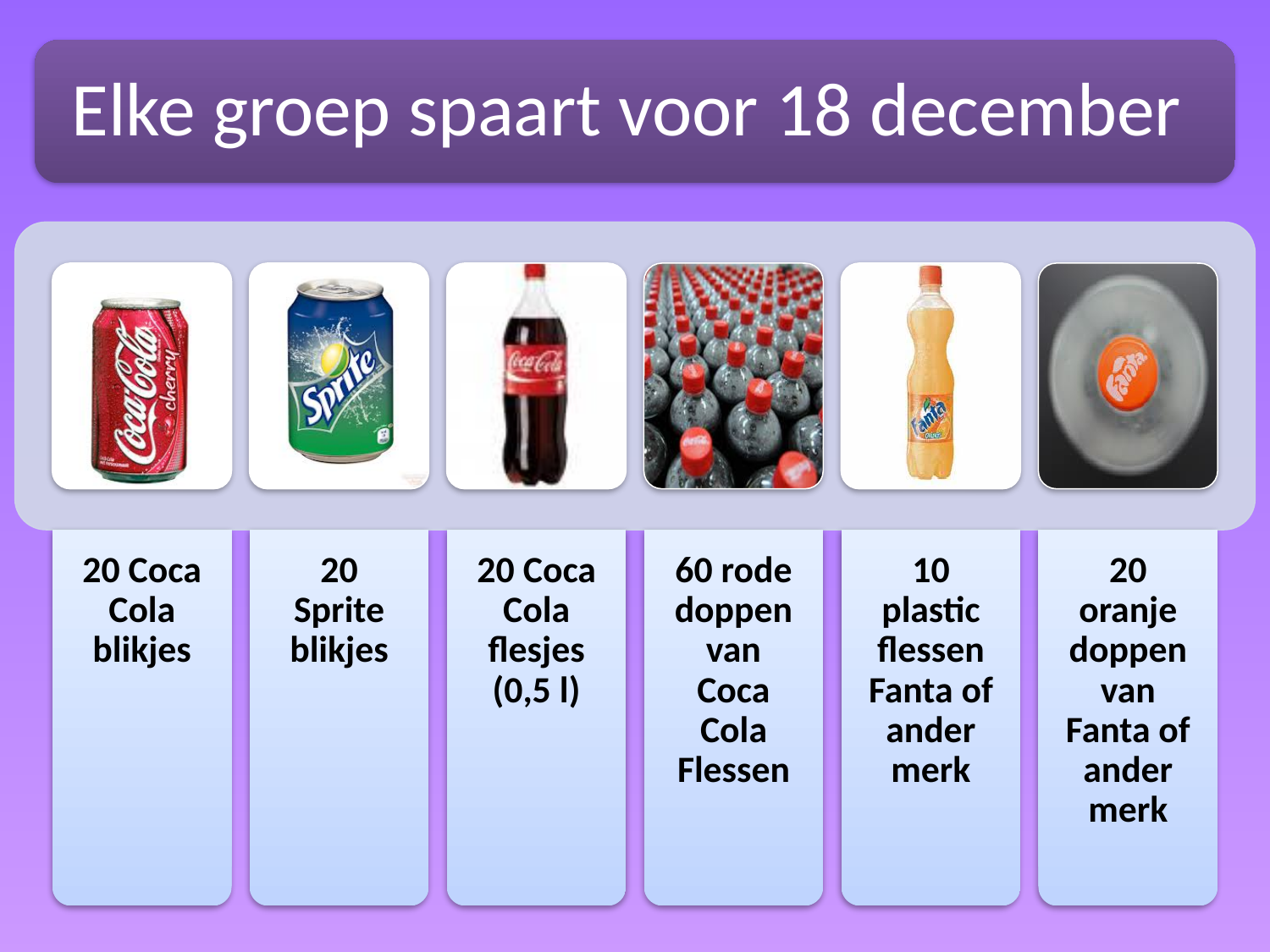

Elke groep spaart voor 18 december
20 Coca Cola blikjes
20 Sprite blikjes
20 Coca Cola flesjes (0,5 l)
60 rode doppen van Coca Cola Flessen
10 plastic flessen Fanta of ander merk
20 oranje doppen van Fanta of ander merk